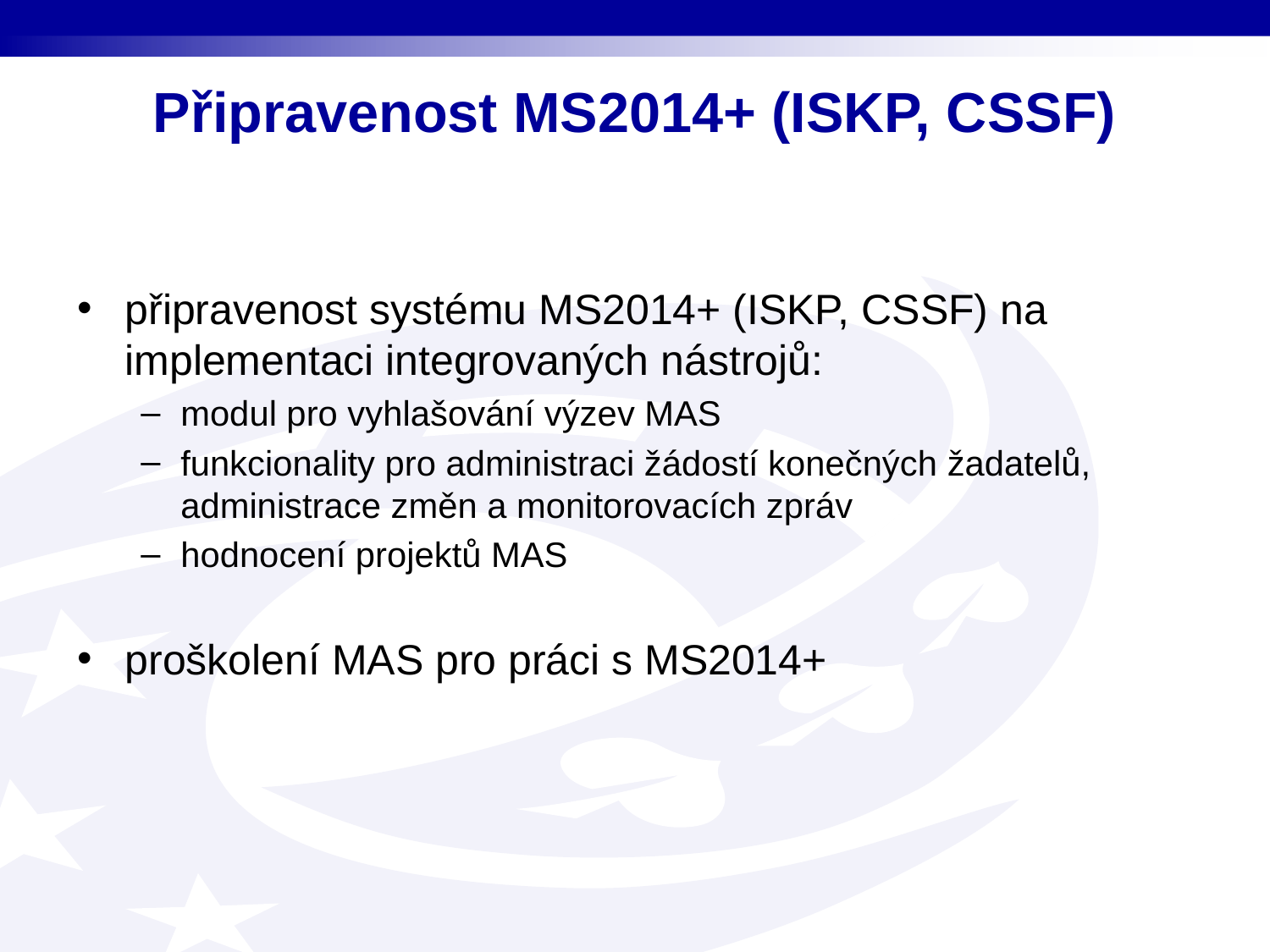

# Připravenost MS2014+ (ISKP, CSSF)
připravenost systému MS2014+ (ISKP, CSSF) na implementaci integrovaných nástrojů:
modul pro vyhlašování výzev MAS
funkcionality pro administraci žádostí konečných žadatelů, administrace změn a monitorovacích zpráv
hodnocení projektů MAS

proškolení MAS pro práci s MS2014+